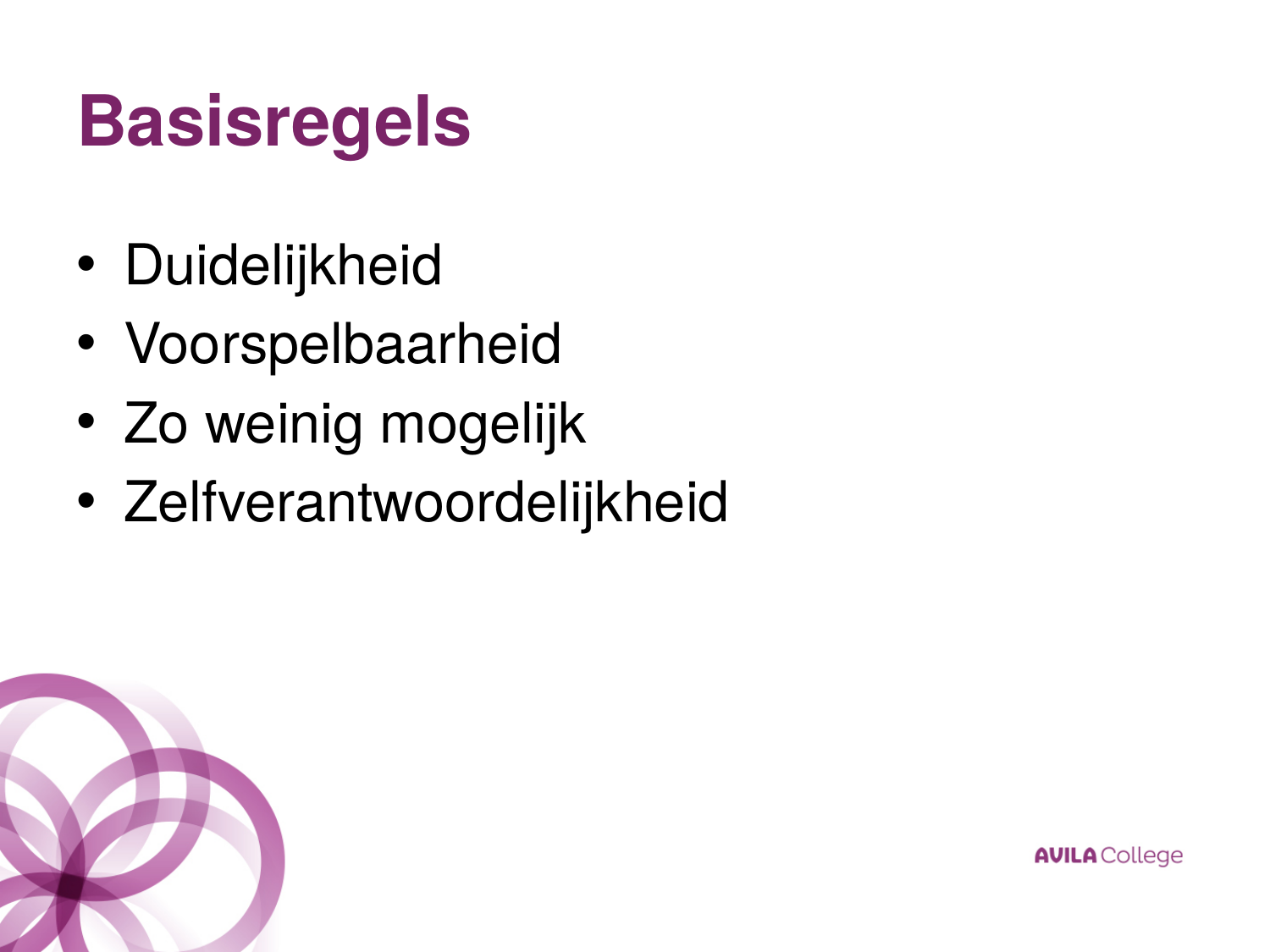

# Basisregels
Duidelijkheid
Voorspelbaarheid
Zo weinig mogelijk
Zelfverantwoordelijkheid